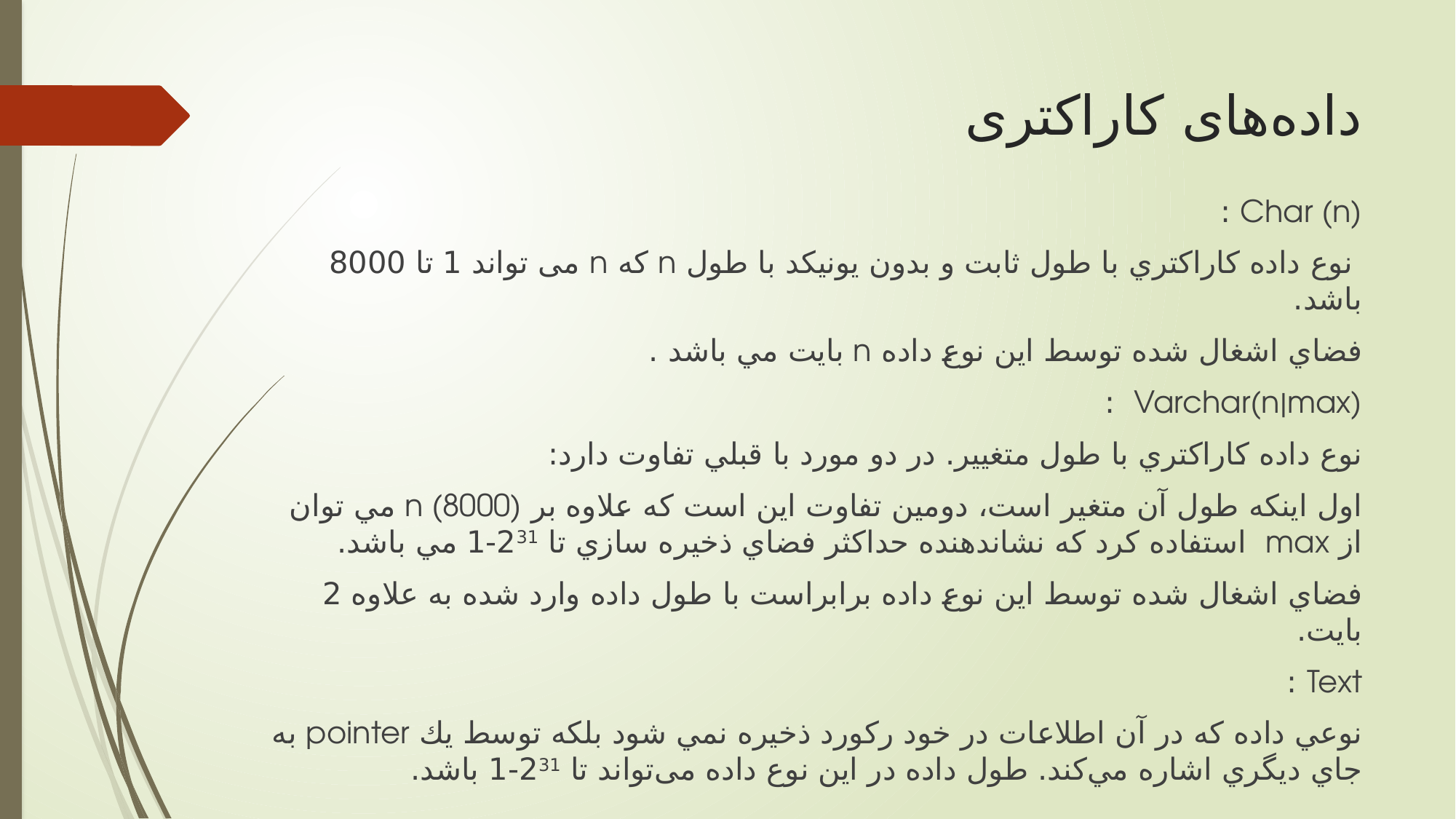

# داده‌های کاراکتری
Char (n) :
	 ﻧﻮع داده ﻛﺎراﻛﺘﺮي ﺑﺎ ﻃﻮل ﺛﺎﺑﺖ و ﺑﺪون ﻳﻮﻧﻴﻜﺪ با طول n که n می تواند 1 تا 8000 باشد.
ﻓﻀﺎي اﺷﻐﺎل ﺷﺪه ﺗﻮﺳﻂ اﻳﻦ ﻧﻮع داده n ﺑﺎﻳﺖ ﻣﻲ ﺑﺎﺷﺪ .
Varchar(n|max)  :
	ﻧﻮع داده ﻛﺎراﻛﺘﺮي ﺑﺎ ﻃﻮل متغییر. در دو ﻣﻮرد ﺑﺎ ﻗﺒﻠﻲ ﺗﻔﺎوت دارد:
	اول اﻳﻨﻜﻪ ﻃﻮل آن ﻣﺘﻐﻴﺮ اﺳﺖ، دوﻣﻴﻦ ﺗﻔﺎوت اﻳﻦ اﺳﺖ ﻛﻪ ﻋﻼوه ﺑﺮ n (8000) ﻣﻲ ﺗﻮان از max  اﺳﺘﻔﺎده ﻛﺮد ﻛﻪ ﻧﺸﺎﻧﺪﻫﻨﺪه ﺣﺪاﻛﺜﺮ ﻓﻀﺎي ذﺧﻴﺮه ﺳﺎزي ﺗﺎ 231-1 ﻣﻲ ﺑﺎﺷﺪ.
ﻓﻀﺎي اﺷﻐﺎل ﺷﺪه ﺗﻮﺳﻂ اﻳﻦ ﻧﻮع داده ﺑﺮاﺑﺮاﺳﺖ ﺑﺎ ﻃﻮل داده وارد ﺷﺪه ﺑﻪ ﻋﻼوه 2 بایت.
Text :
ﻧﻮﻋﻲ داده ﻛﻪ در آن اﻃﻼﻋﺎت در ﺧﻮد رﻛﻮرد ذﺧﻴﺮه ﻧﻤﻲ ﺷﻮد ﺑﻠﻜﻪ ﺗﻮﺳﻂ ﻳﻚ pointer ﺑﻪ ﺟﺎي دﻳﮕﺮي اﺷﺎره ﻣﻲکند. ﻃﻮل داده در اﻳﻦ ﻧﻮع داده می‌تواند تا 231-1 باشد.